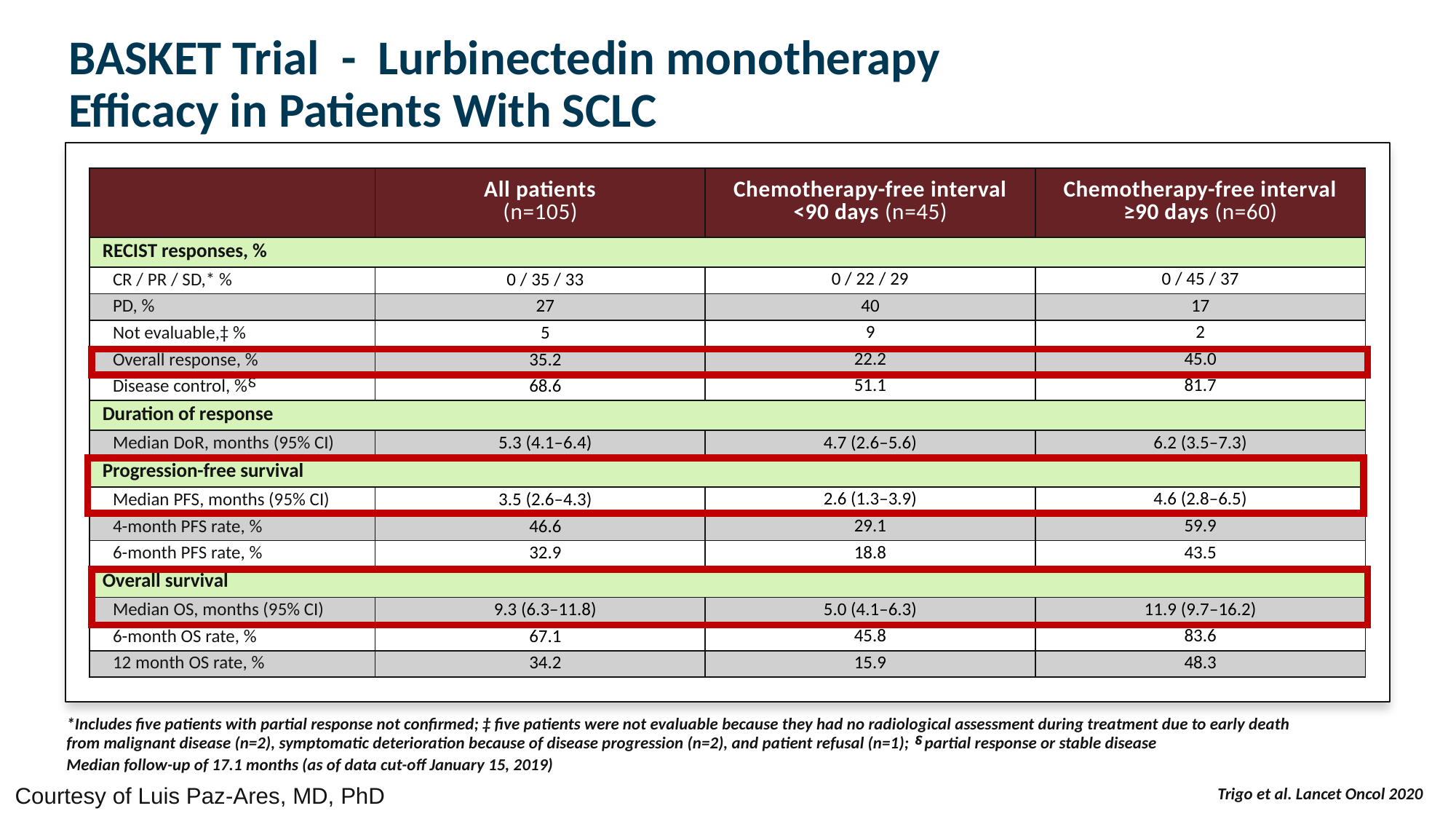

# BASKET Trial  -  Lurbinectedin monotherapy Efficacy in Patients With SCLC

|  | All patients (n=105) | Chemotherapy-free interval <90 days (n=45) | Chemotherapy-free interval ≥90 days (n=60) |
| --- | --- | --- | --- |
| RECIST responses, % |  |  |  |
| CR / PR / SD,\* % | 0 / 35 / 33 | 0 / 22 / 29 | 0 / 45 / 37 |
| PD, % | 27 | 40 | 17 |
| Not evaluable,‡ % | 5 | 9 | 2 |
| Overall response, % | 35.2 | 22.2 | 45.0 |
| Disease control, %⸹ | 68.6 | 51.1 | 81.7 |
| Duration of response |  |  |  |
| Median DoR, months (95% CI) | 5.3 (4.1–6.4) | 4.7 (2.6–5.6) | 6.2 (3.5–7.3) |
| Progression-free survival |  |  |  |
| Median PFS, months (95% CI) | 3.5 (2.6–4.3) | 2.6 (1.3–3.9) | 4.6 (2.8–6.5) |
| 4-month PFS rate, % | 46.6 | 29.1 | 59.9 |
| 6-month PFS rate, % | 32.9 | 18.8 | 43.5 |
| Overall survival |  |  |  |
| Median OS, months (95% CI) | 9.3 (6.3–11.8) | 5.0 (4.1–6.3) | 11.9 (9.7–16.2) |
| 6-month OS rate, % | 67.1 | 45.8 | 83.6 |
| 12 month OS rate, % | 34.2 | 15.9 | 48.3 |

*Includes five patients with partial response not confirmed; ‡ five patients were not evaluable because they had no radiological assessment during treatment due to early death from malignant disease (n=2), symptomatic deterioration because of disease progression (n=2), and patient refusal (n=1); ⸹ partial response or stable disease
Median follow-up of 17.1 months (as of data cut-off January 15, 2019)
Courtesy of Luis Paz-Ares, MD, PhD
Trigo et al. Lancet Oncol 2020